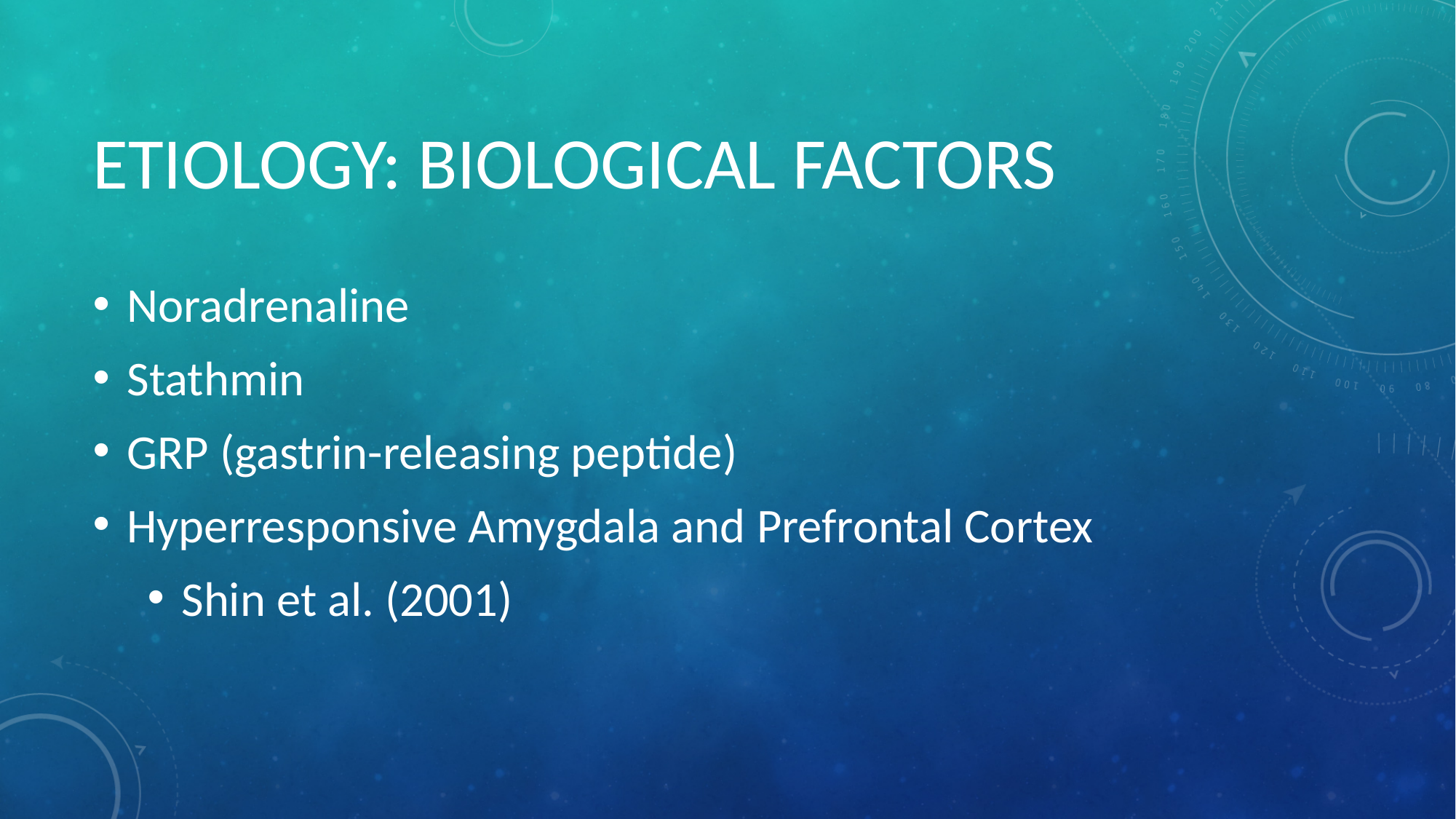

# Etiology: Biological Factors
Noradrenaline
Stathmin
GRP (gastrin-releasing peptide)
Hyperresponsive Amygdala and Prefrontal Cortex
Shin et al. (2001)